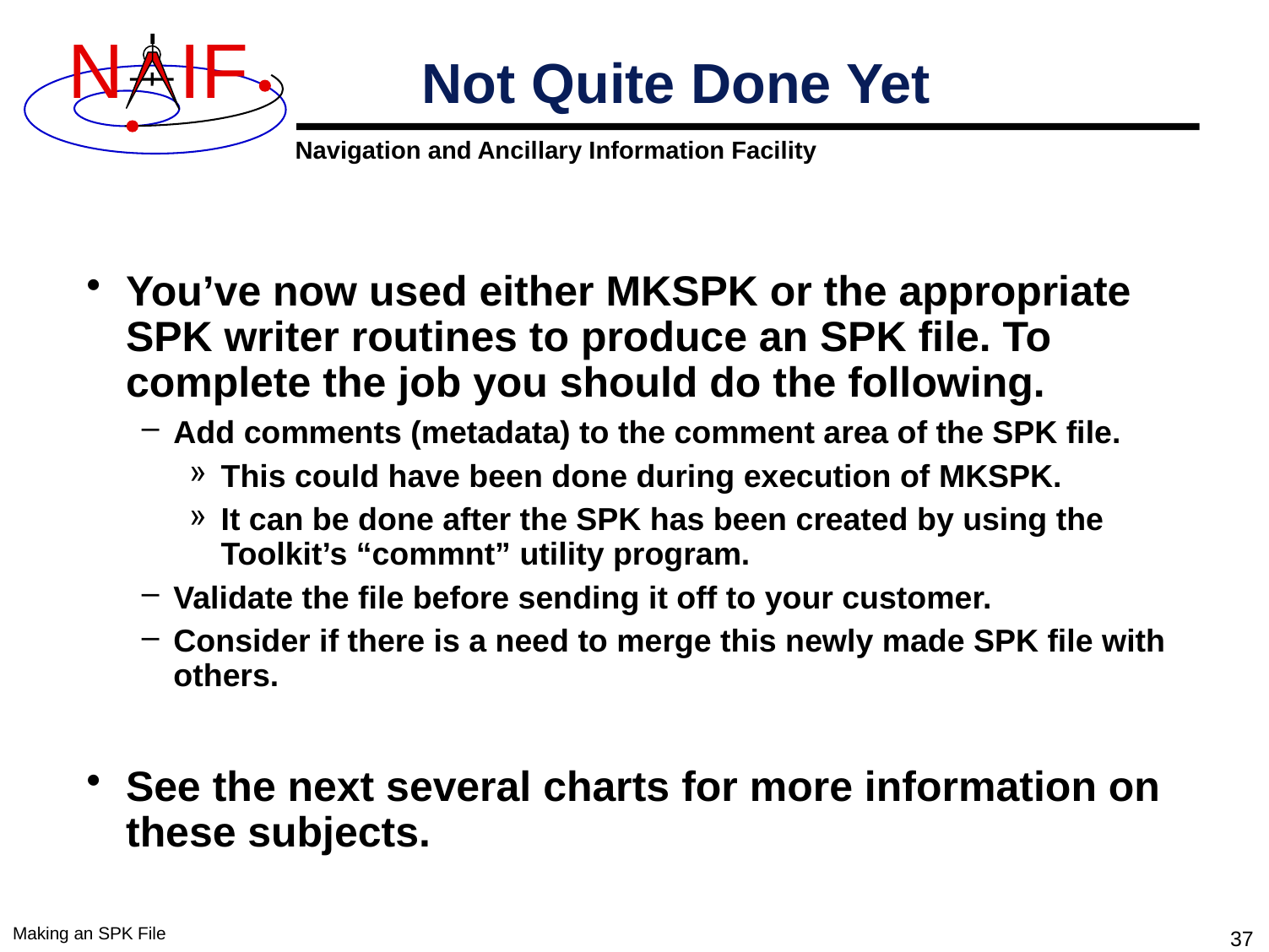

# Not Quite Done Yet
You’ve now used either MKSPK or the appropriate SPK writer routines to produce an SPK file. To complete the job you should do the following.
Add comments (metadata) to the comment area of the SPK file.
This could have been done during execution of MKSPK.
It can be done after the SPK has been created by using the Toolkit’s “commnt” utility program.
Validate the file before sending it off to your customer.
Consider if there is a need to merge this newly made SPK file with others.

See the next several charts for more information on these subjects.
Making an SPK File
37